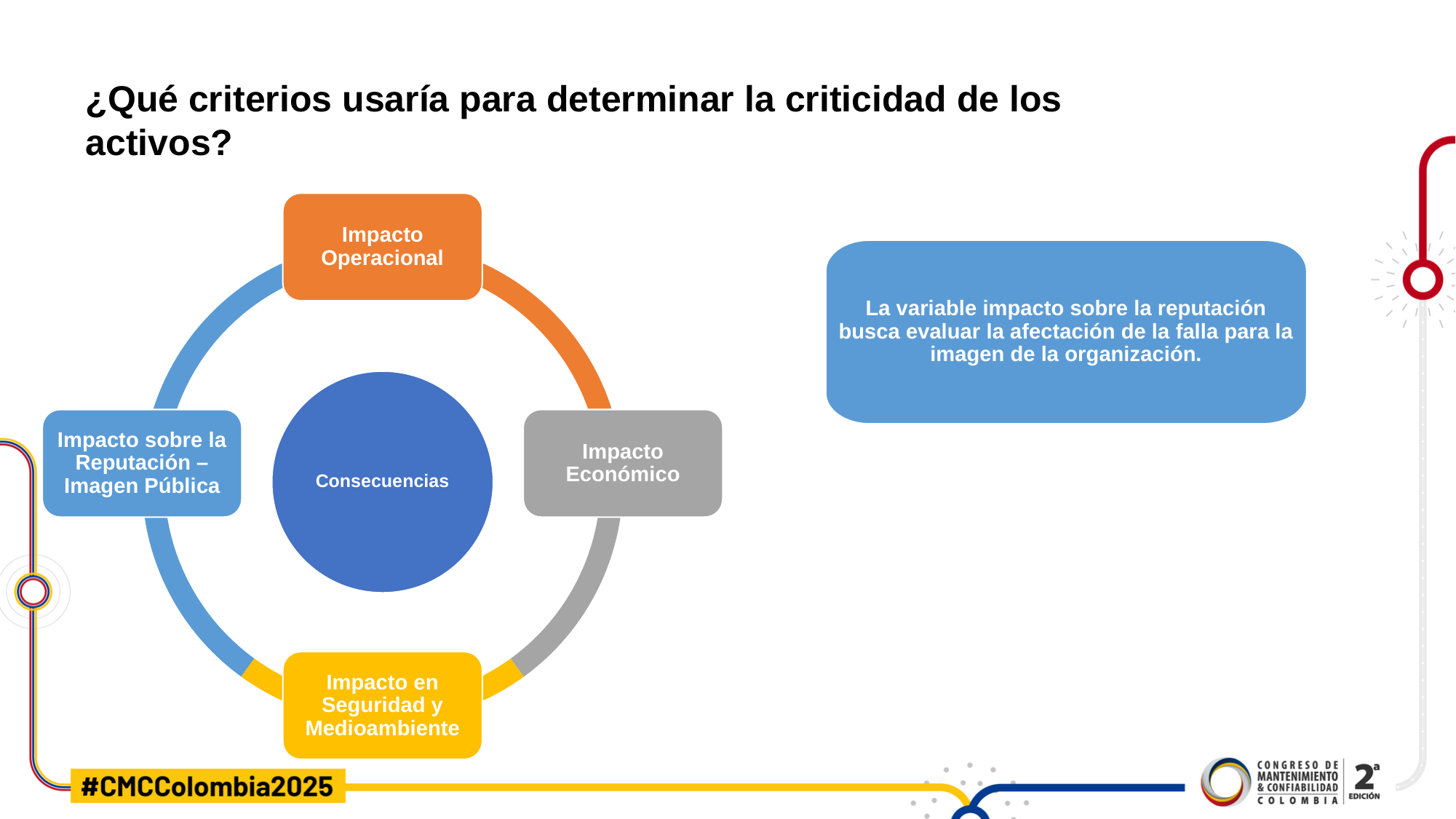

¿Qué criterios usaría para determinar la criticidad de los activos?
Impacto Operacional

Consecuencias
Impacto sobre la Reputación – Imagen Pública
Impacto Económico
Impacto en Seguridad y Medioambiente
La variable impacto sobre la reputación busca evaluar la afectación de la falla para la imagen de la organización.